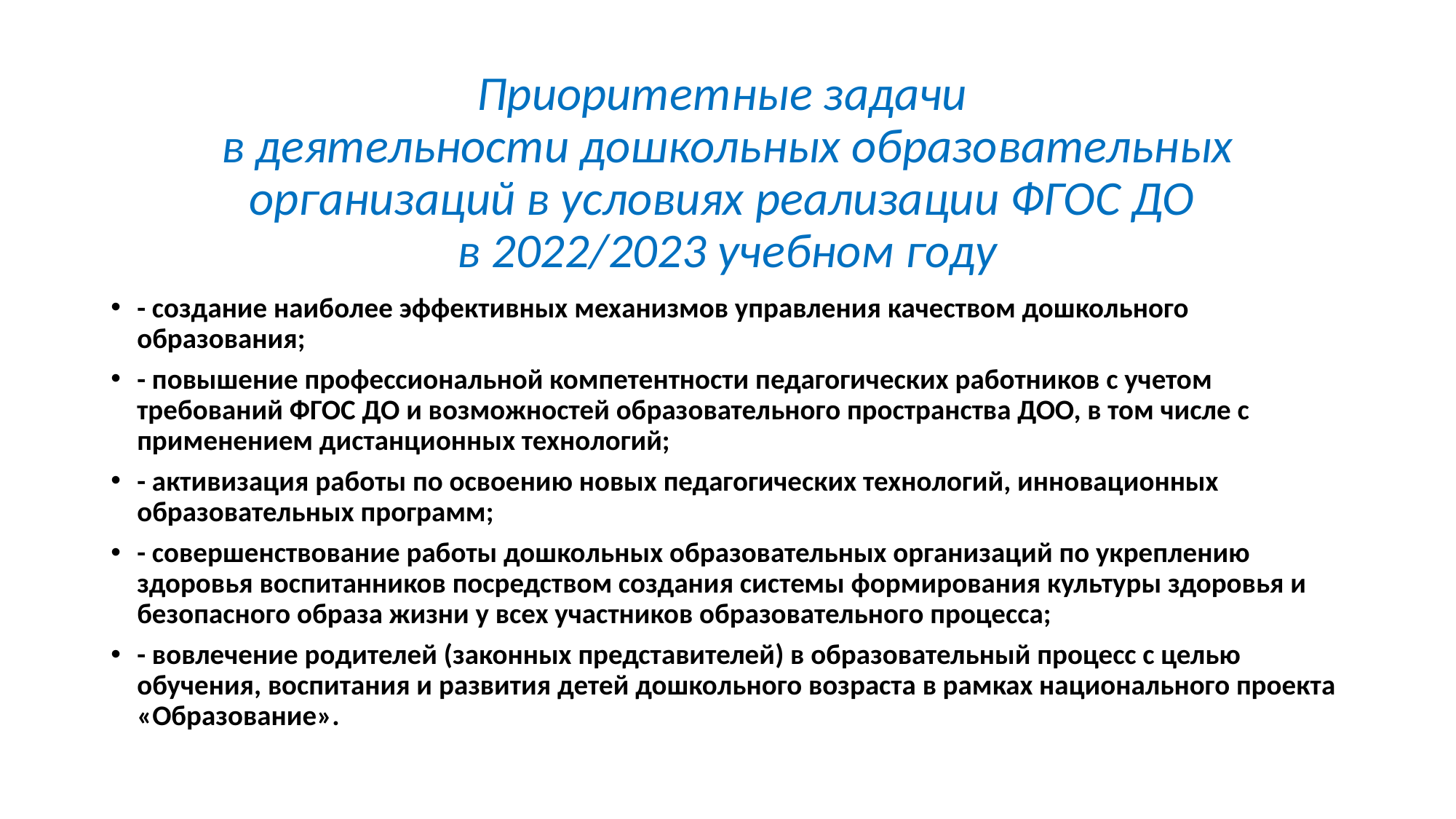

# Приоритетные задачи в деятельности дошкольных образовательных организаций в условиях реализации ФГОС ДО в 2022/2023 учебном году
- создание наиболее эффективных механизмов управления качеством дошкольного образования;
- повышение профессиональной компетентности педагогических работников с учетом требований ФГОС ДО и возможностей образовательного пространства ДОО, в том числе с применением дистанционных технологий;
- активизация работы по освоению новых педагогических технологий, инновационных образовательных программ;
- совершенствование работы дошкольных образовательных организаций по укреплению здоровья воспитанников посредством создания системы формирования культуры здоровья и безопасного образа жизни у всех участников образовательного процесса;
- вовлечение родителей (законных представителей) в образовательный процесс с целью обучения, воспитания и развития детей дошкольного возраста в рамках национального проекта «Образование».